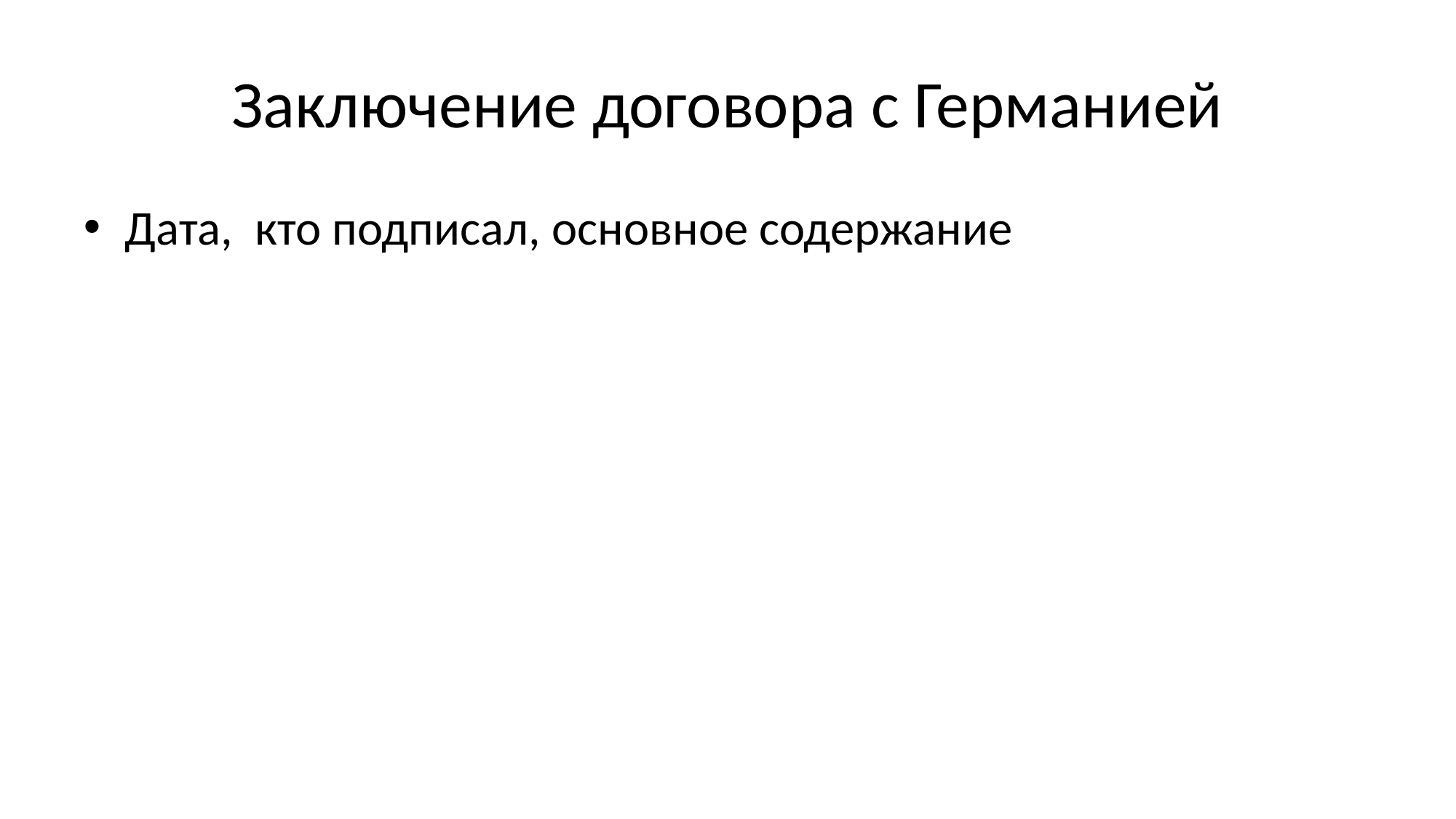

# Заключение договора с Германией
Дата,  кто подписал, основное содержание